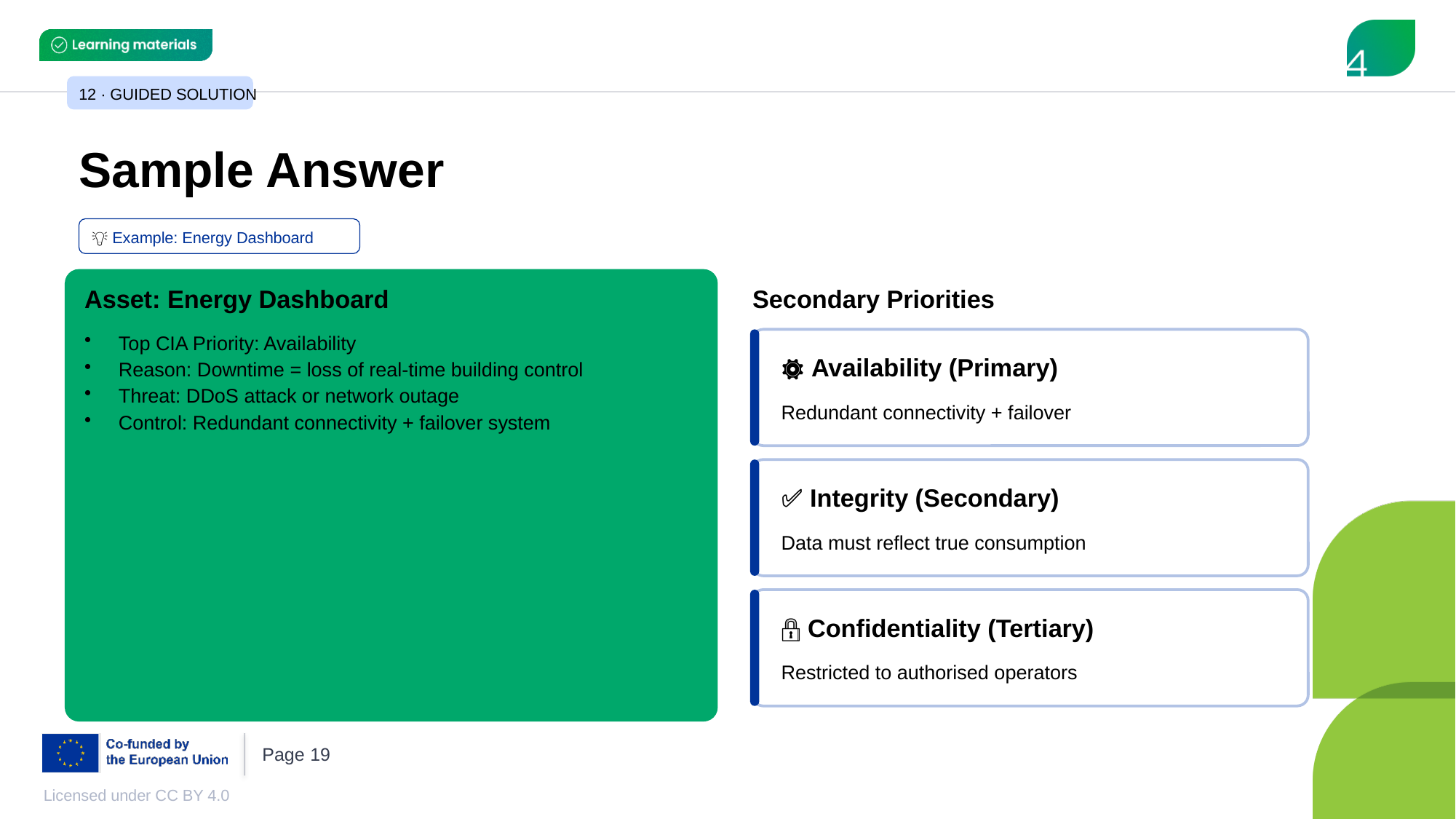

12 · GUIDED SOLUTION
Sample Answer

💡 Example: Energy Dashboard

Asset: Energy Dashboard
Secondary Priorities
Top CIA Priority: Availability
Reason: Downtime = loss of real-time building control
Threat: DDoS attack or network outage
Control: Redundant connectivity + failover system

⚙️ Availability (Primary)
Redundant connectivity + failover

✅ Integrity (Secondary)
Data must reflect true consumption

🔒 Confidentiality (Tertiary)
Restricted to authorised operators